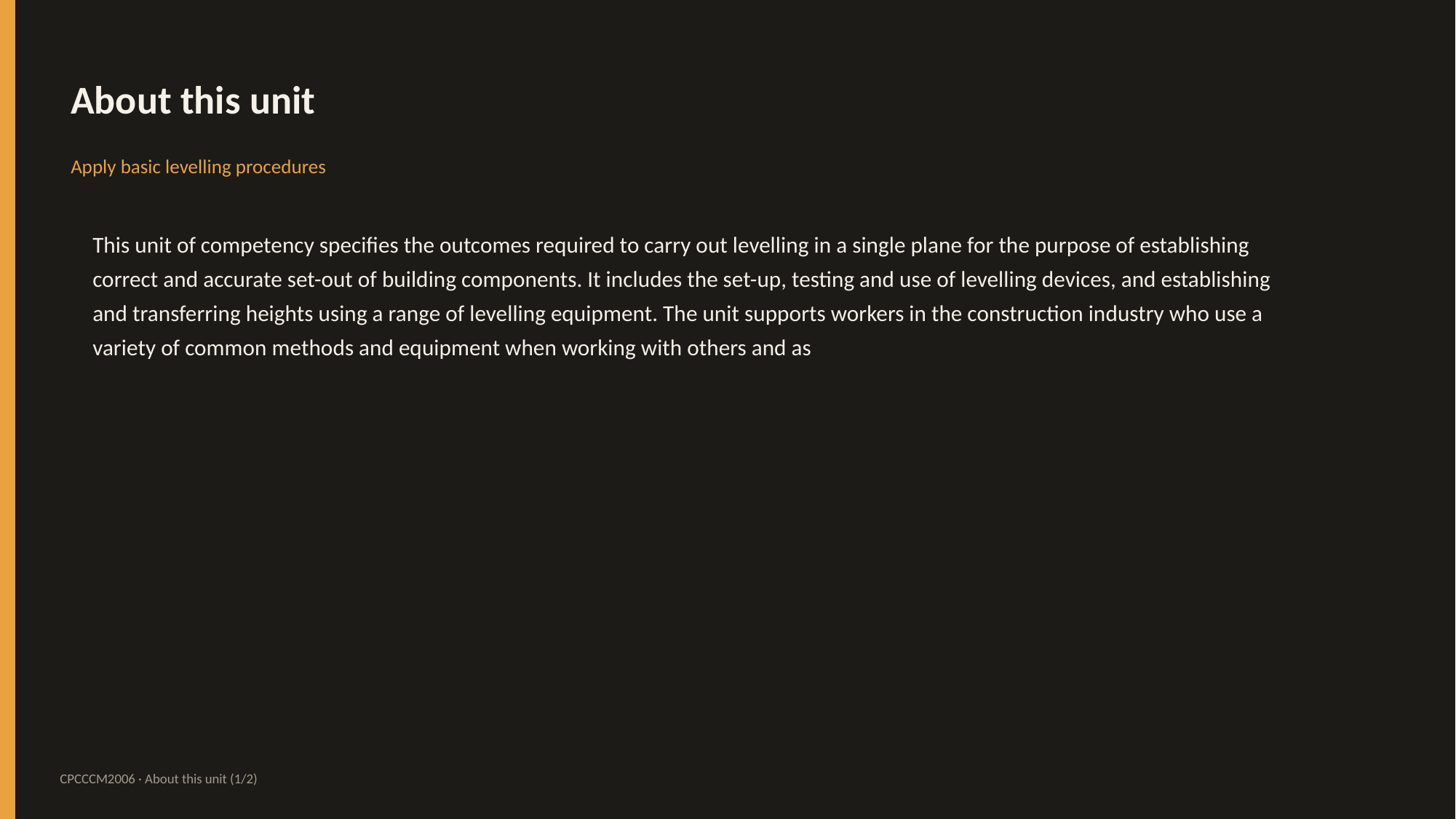

About this unit
Apply basic levelling procedures
This unit of competency specifies the outcomes required to carry out levelling in a single plane for the purpose of establishing correct and accurate set-out of building components. It includes the set-up, testing and use of levelling devices, and establishing and transferring heights using a range of levelling equipment. The unit supports workers in the construction industry who use a variety of common methods and equipment when working with others and as
CPCCCM2006 · About this unit (1/2)